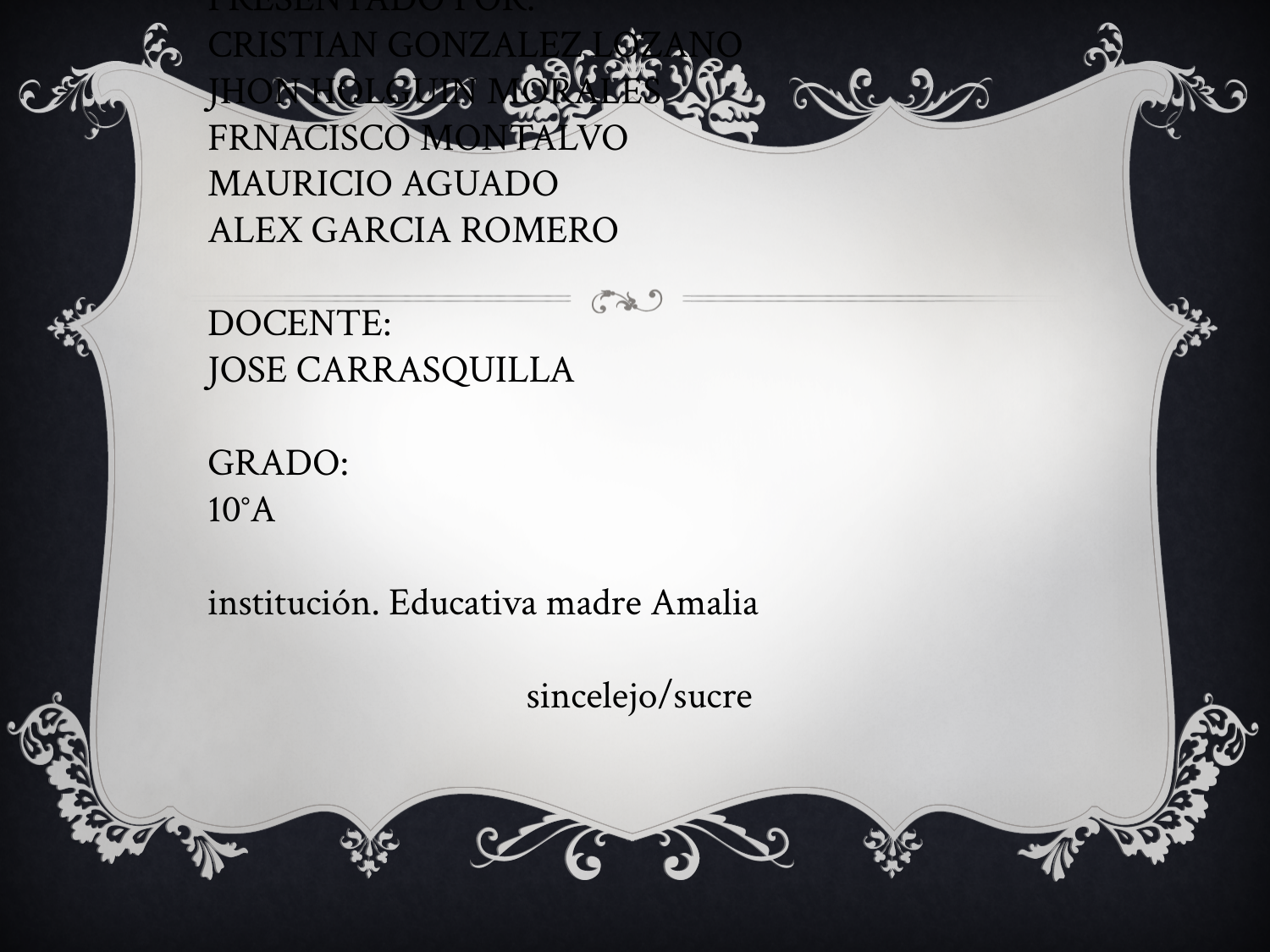

PRESENTADO POR:
CRISTIAN GONZALEZ LOZANO
JHON HOLGUIN MORALES
FRNACISCO MONTALVO
MAURICIO AGUADO
ALEX GARCIA ROMERO

DOCENTE:
JOSE CARRASQUILLA

GRADO:
10°A

institución. Educativa madre Amalia

sincelejo/sucre